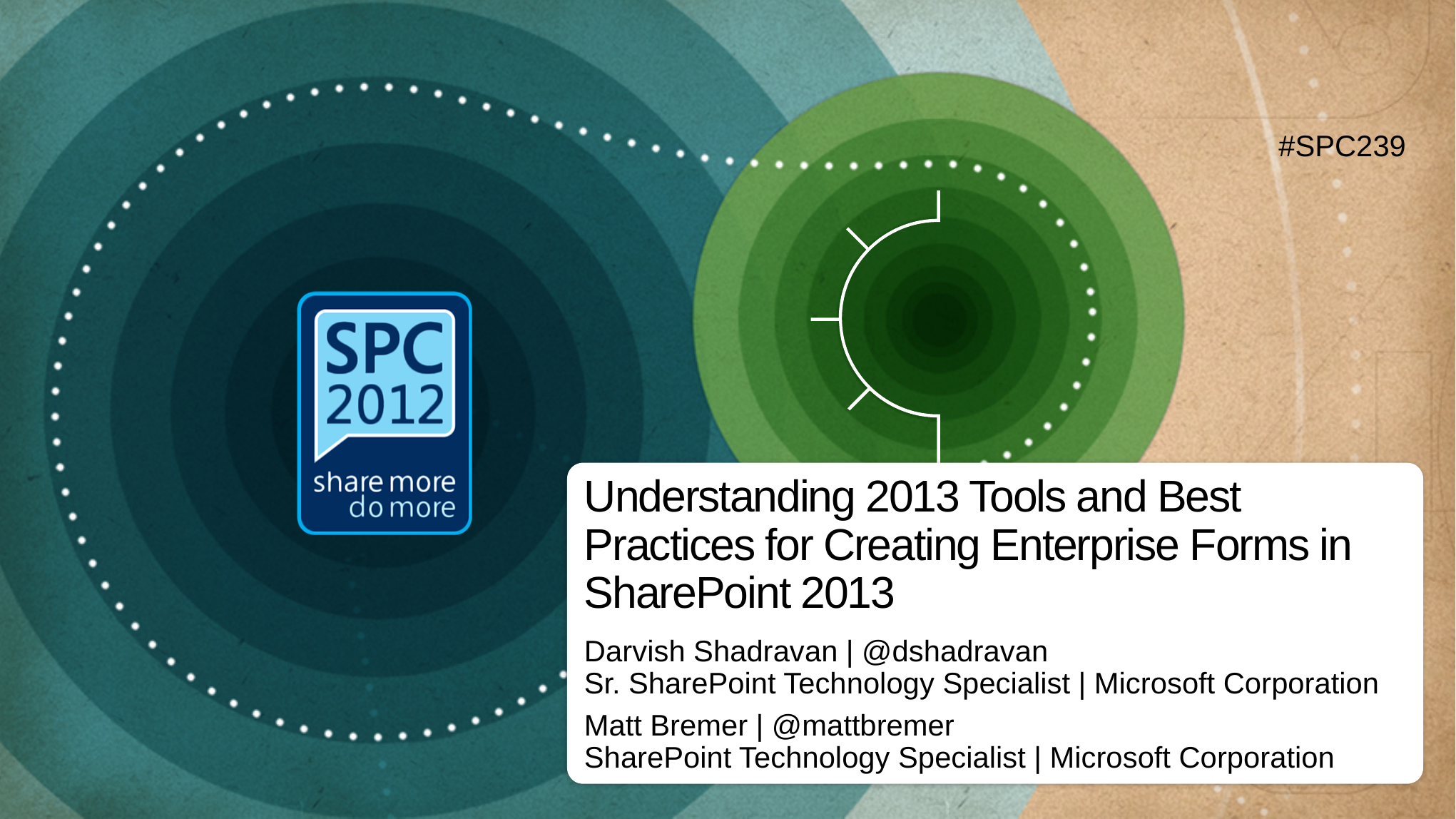

#SPC239
# Understanding 2013 Tools and Best Practices for Creating Enterprise Forms in SharePoint 2013
Darvish Shadravan | @dshadravan
Sr. SharePoint Technology Specialist | Microsoft Corporation

Matt Bremer | @mattbremer
SharePoint Technology Specialist | Microsoft Corporation